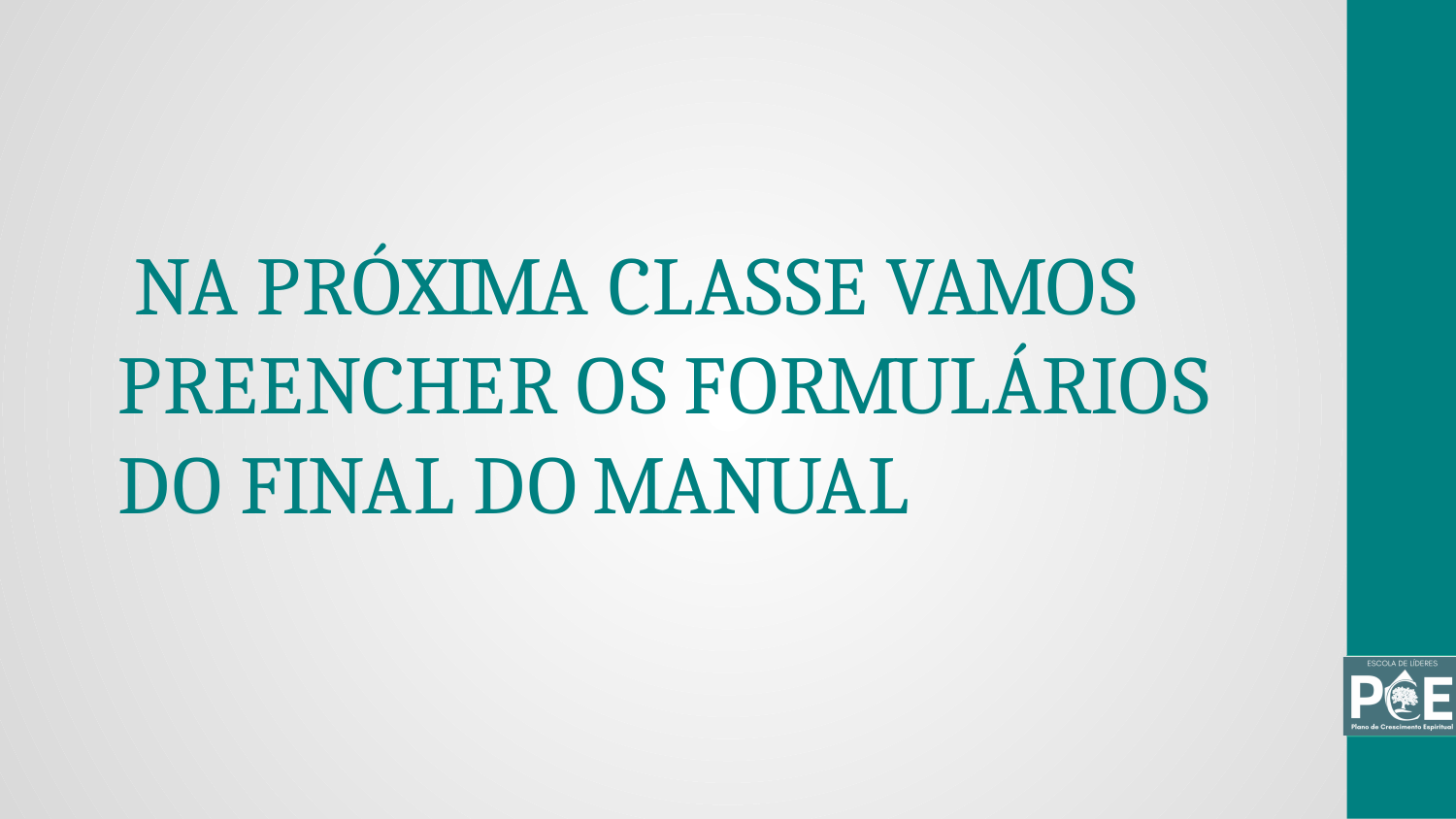

# NA PRÓXIMA CLASSE VAMOS PREENCHER OS FORMULÁRIOS DO FINAL DO MANUAL